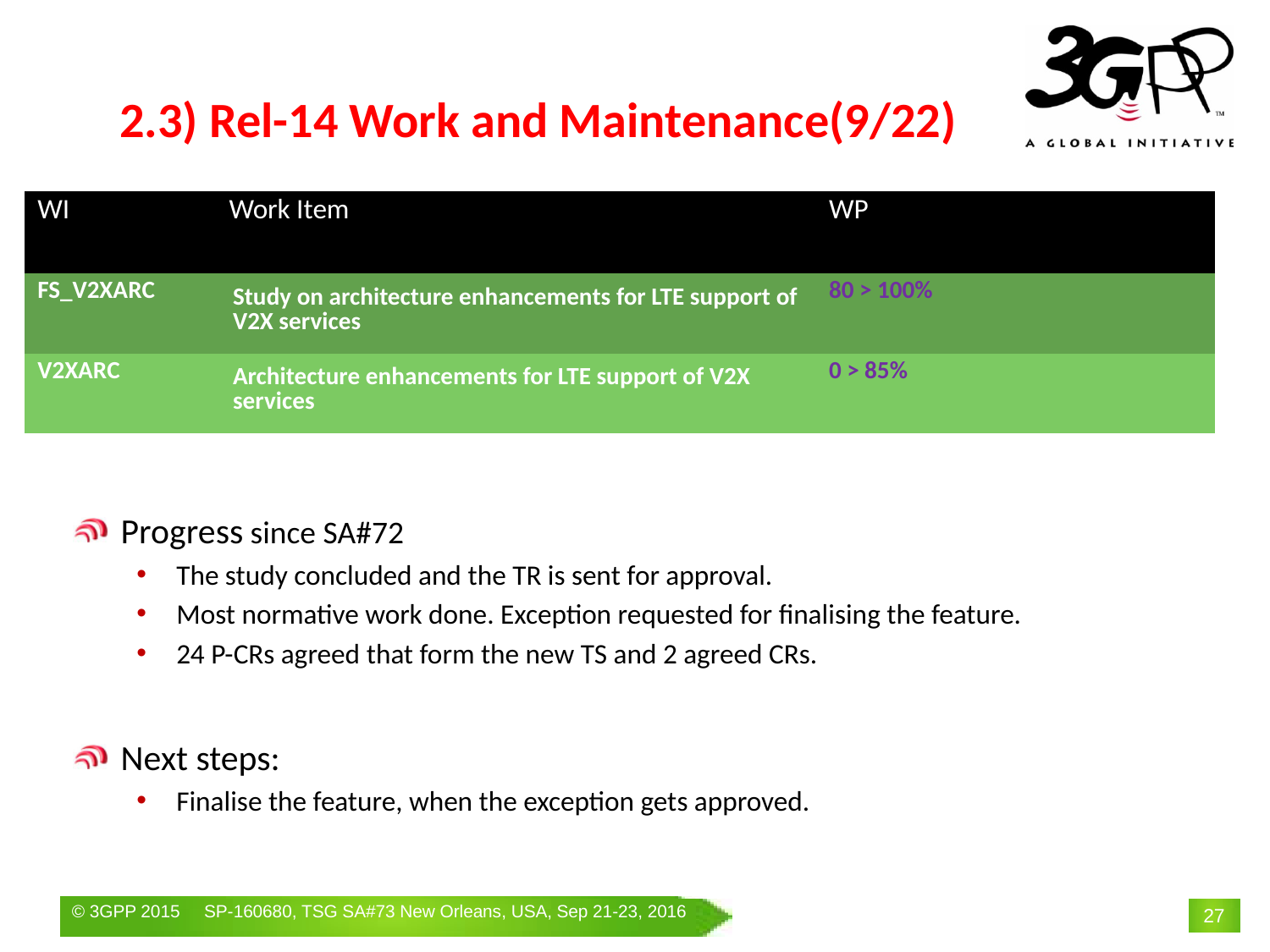

# 2.3) Rel-14 Work and Maintenance(9/22)
| WI | Work Item | WP |  |  |
| --- | --- | --- | --- | --- |
| FS\_V2XARC | Study on architecture enhancements for LTE support of V2X services | 80 > 100% |  |  |
| V2XARC | Architecture enhancements for LTE support of V2X services | 0 > 85% |  |  |
Progress since SA#72
The study concluded and the TR is sent for approval.
Most normative work done. Exception requested for finalising the feature.
24 P-CRs agreed that form the new TS and 2 agreed CRs.

Next steps:
Finalise the feature, when the exception gets approved.